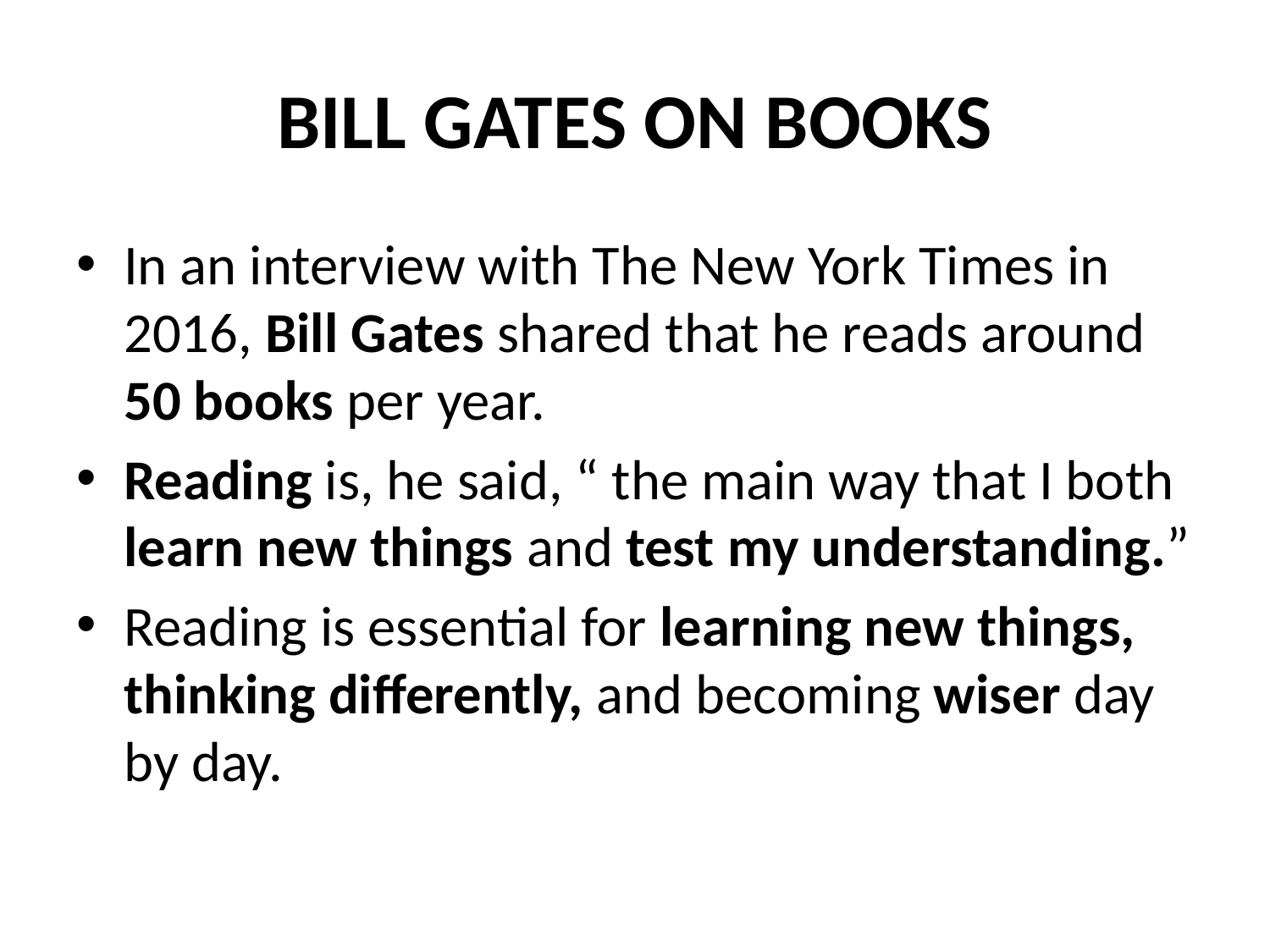

# BILL GATES ON BOOKS
In an interview with The New York Times in 2016, Bill Gates shared that he reads around 50 books per year.
Reading is, he said, “ the main way that I both learn new things and test my understanding.”
Reading is essential for learning new things, thinking differently, and becoming wiser day by day.